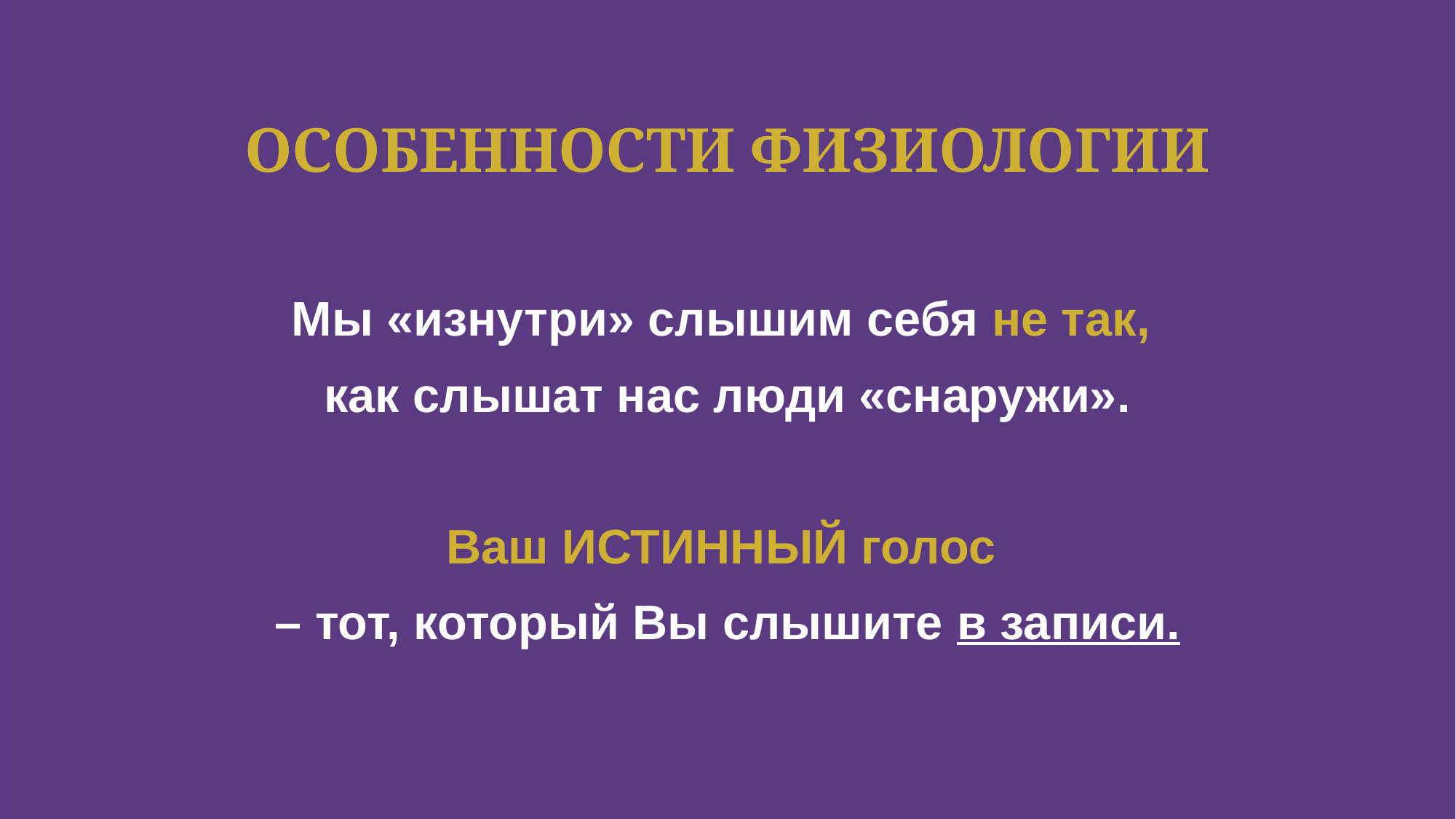

ОСОБЕННОСТИ ФИЗИОЛОГИИ
Мы «изнутри» слышим себя не так,
как слышат нас люди «снаружи».

Ваш ИСТИННЫЙ голос
– тот, который Вы слышите в записи.